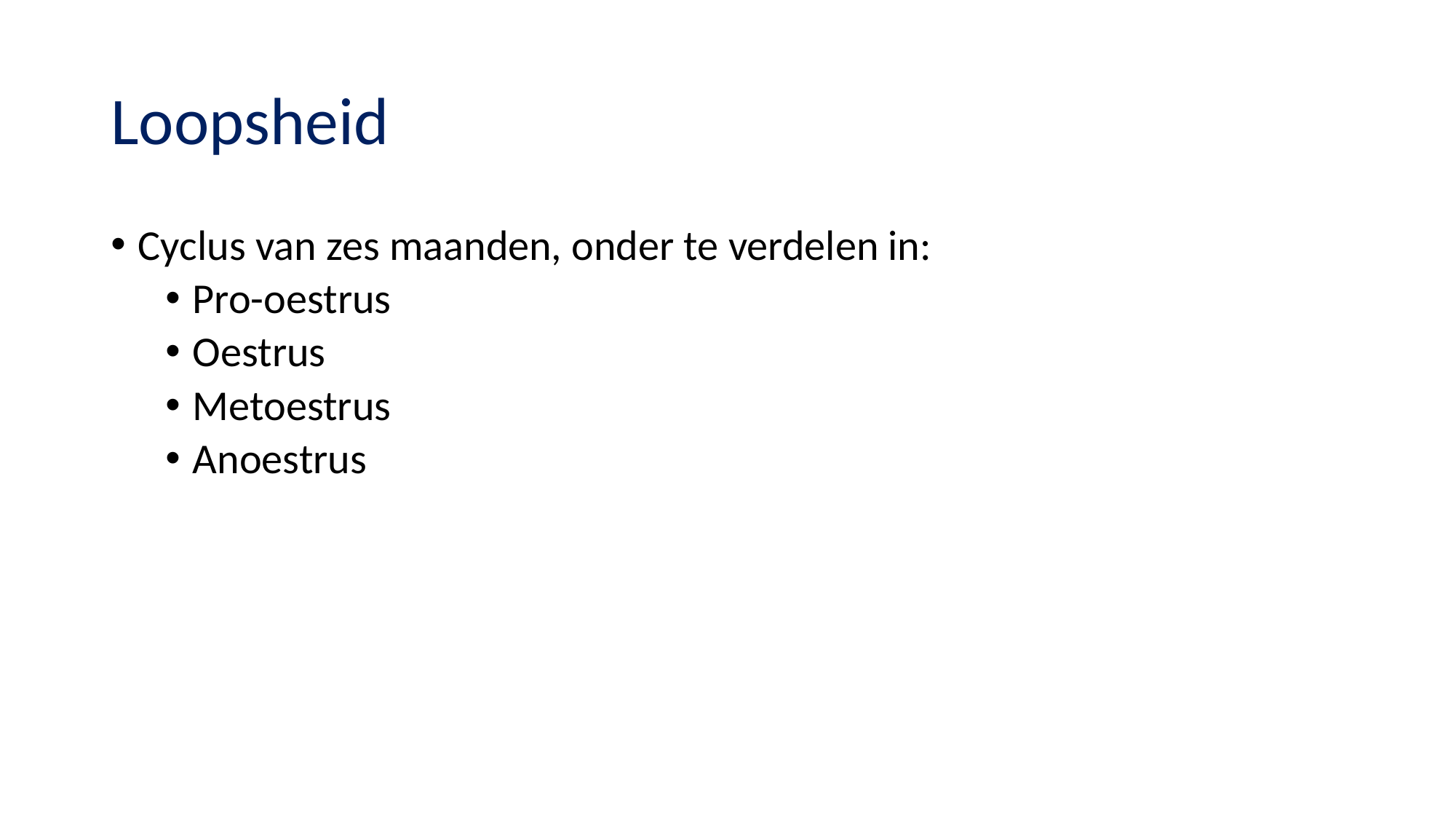

# Loopsheid
Cyclus van zes maanden, onder te verdelen in:
Pro-oestrus
Oestrus
Metoestrus
Anoestrus